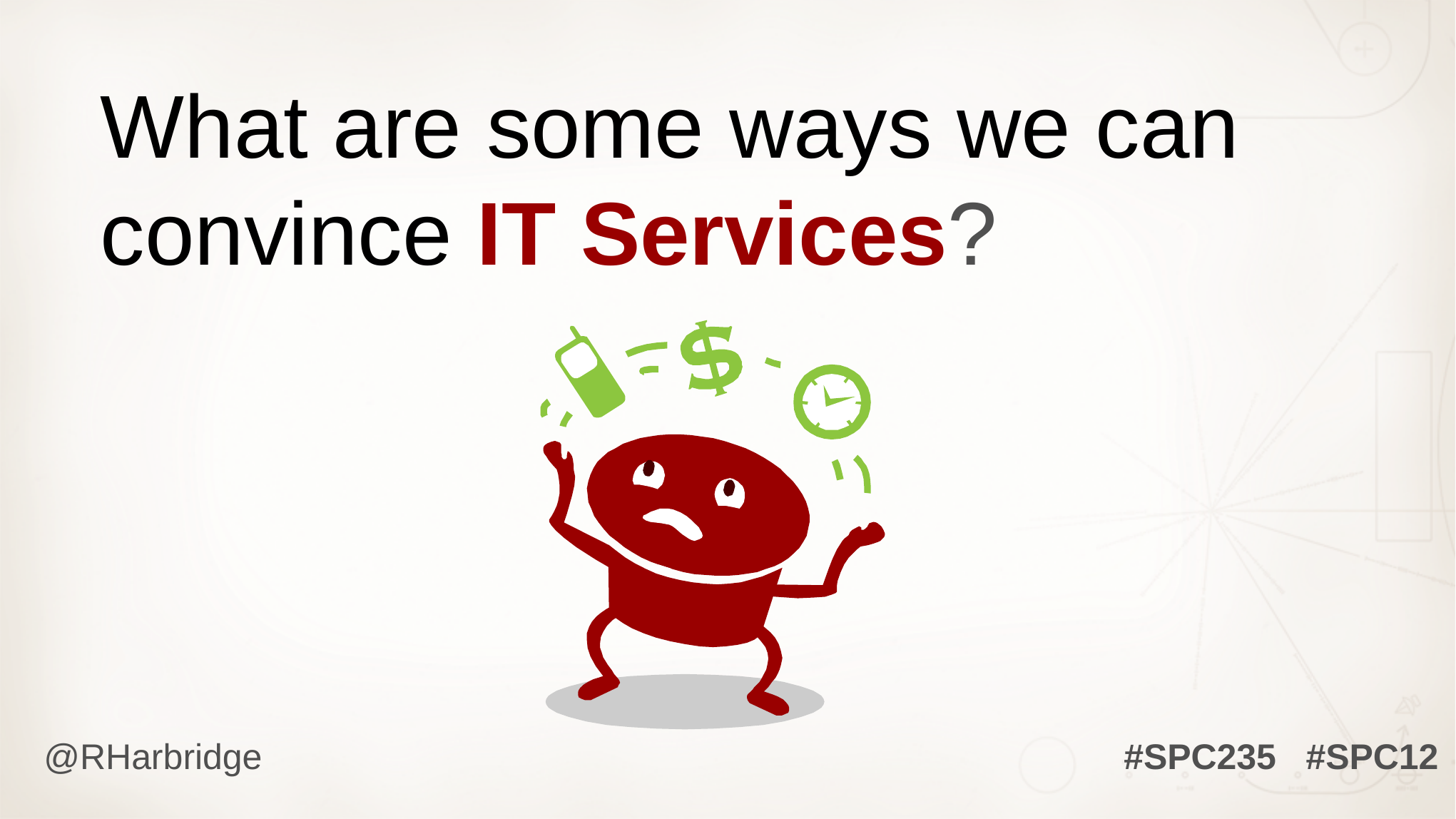

What are some ways we can convince IT Services?